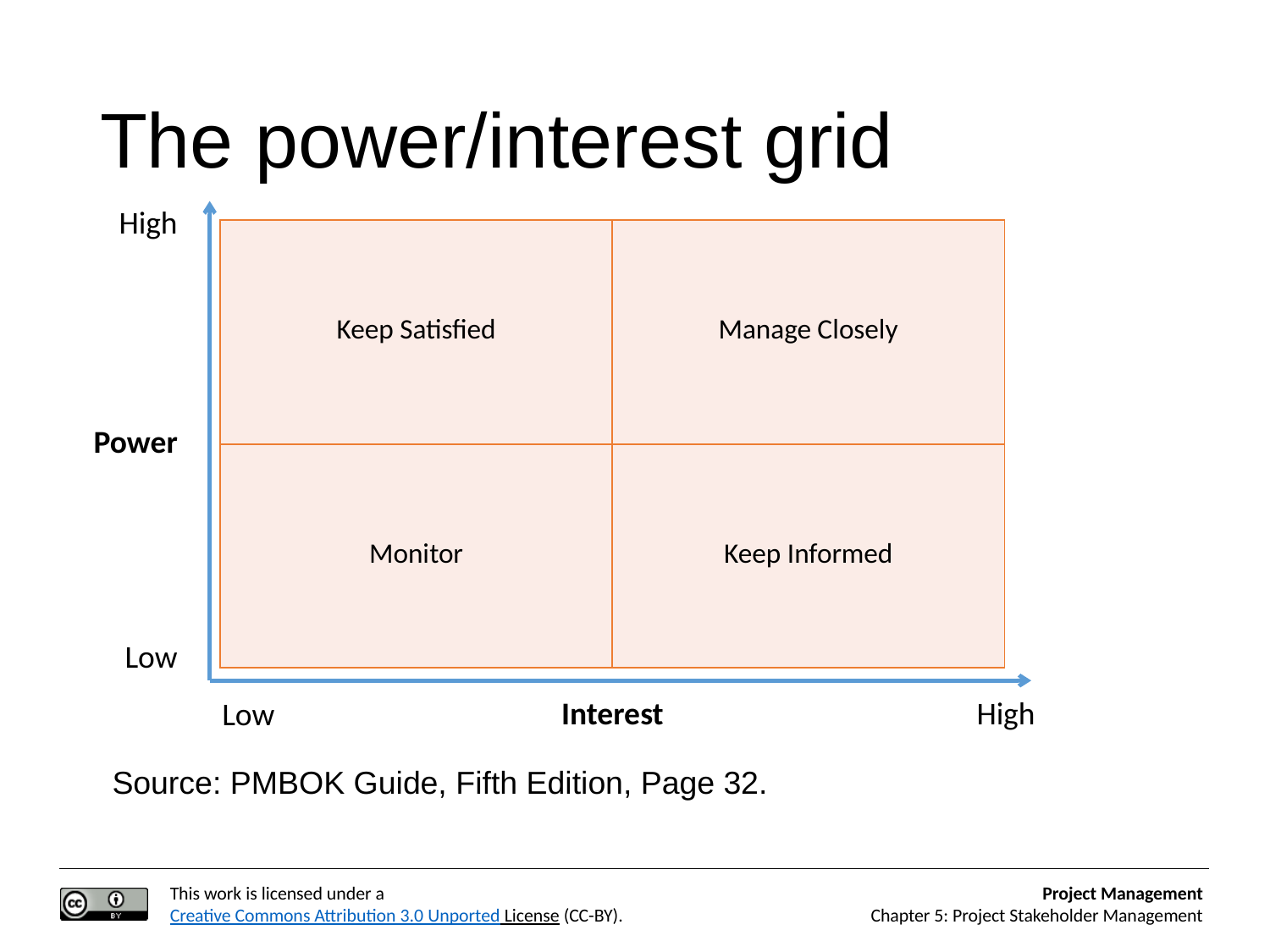

# The power/interest grid
High
| Keep Satisfied | Manage Closely |
| --- | --- |
| Monitor | Keep Informed |
Power
Low
Interest
High
Low
Source: PMBOK Guide, Fifth Edition, Page 32.